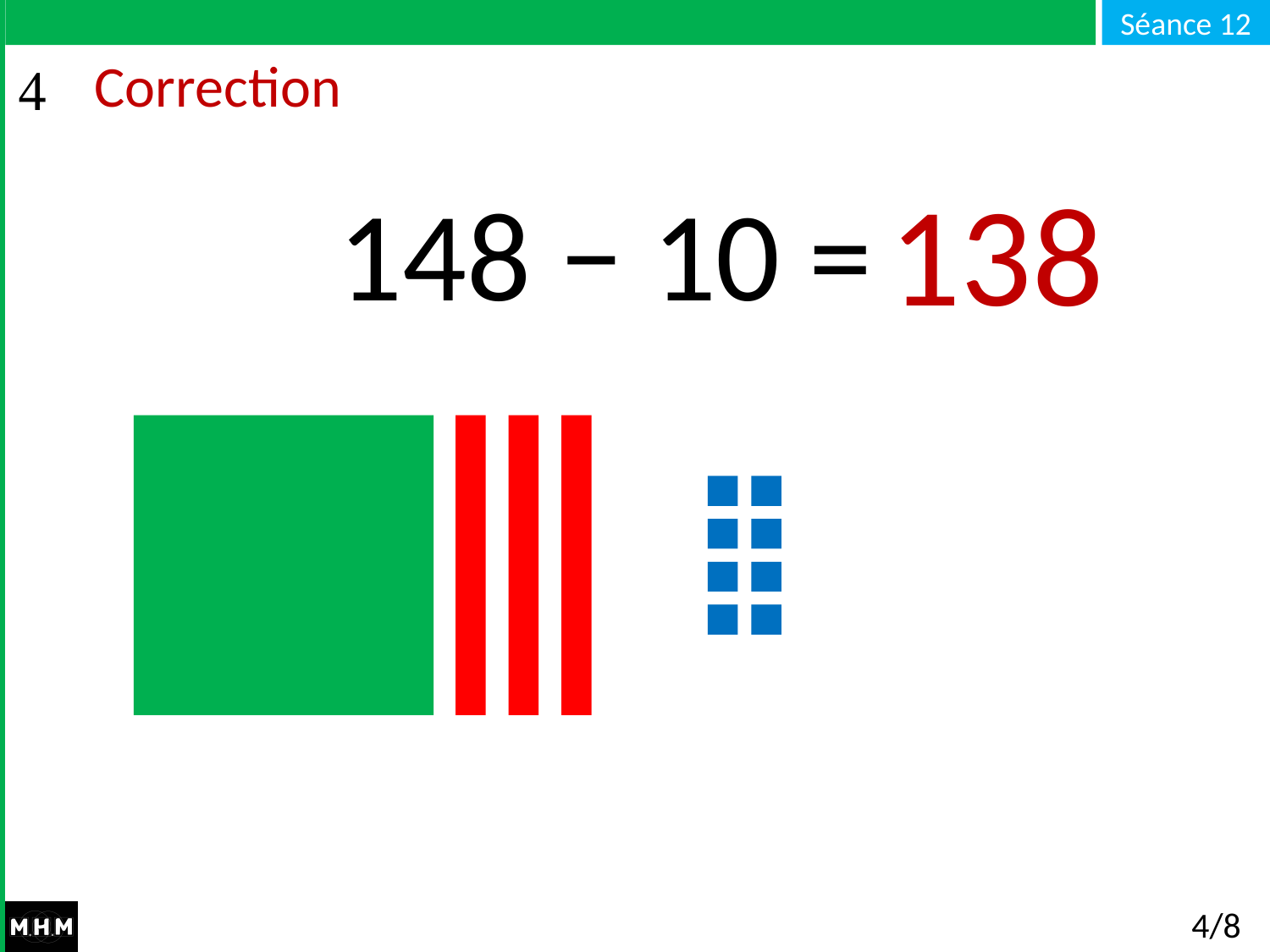

# Correction
138
148 − 10 = …

4/8